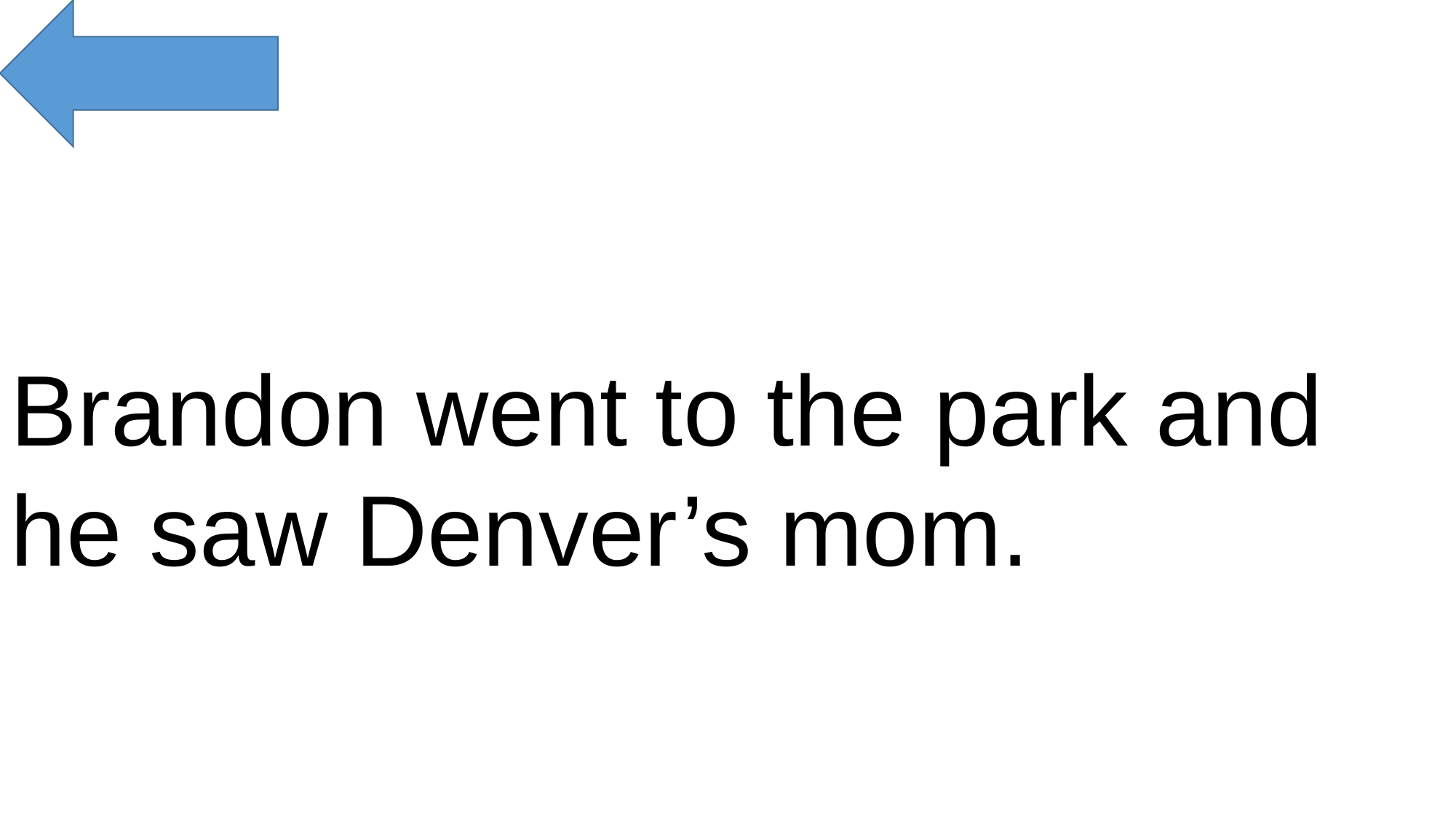

Brandon went to the park and he saw Denver’s mom.